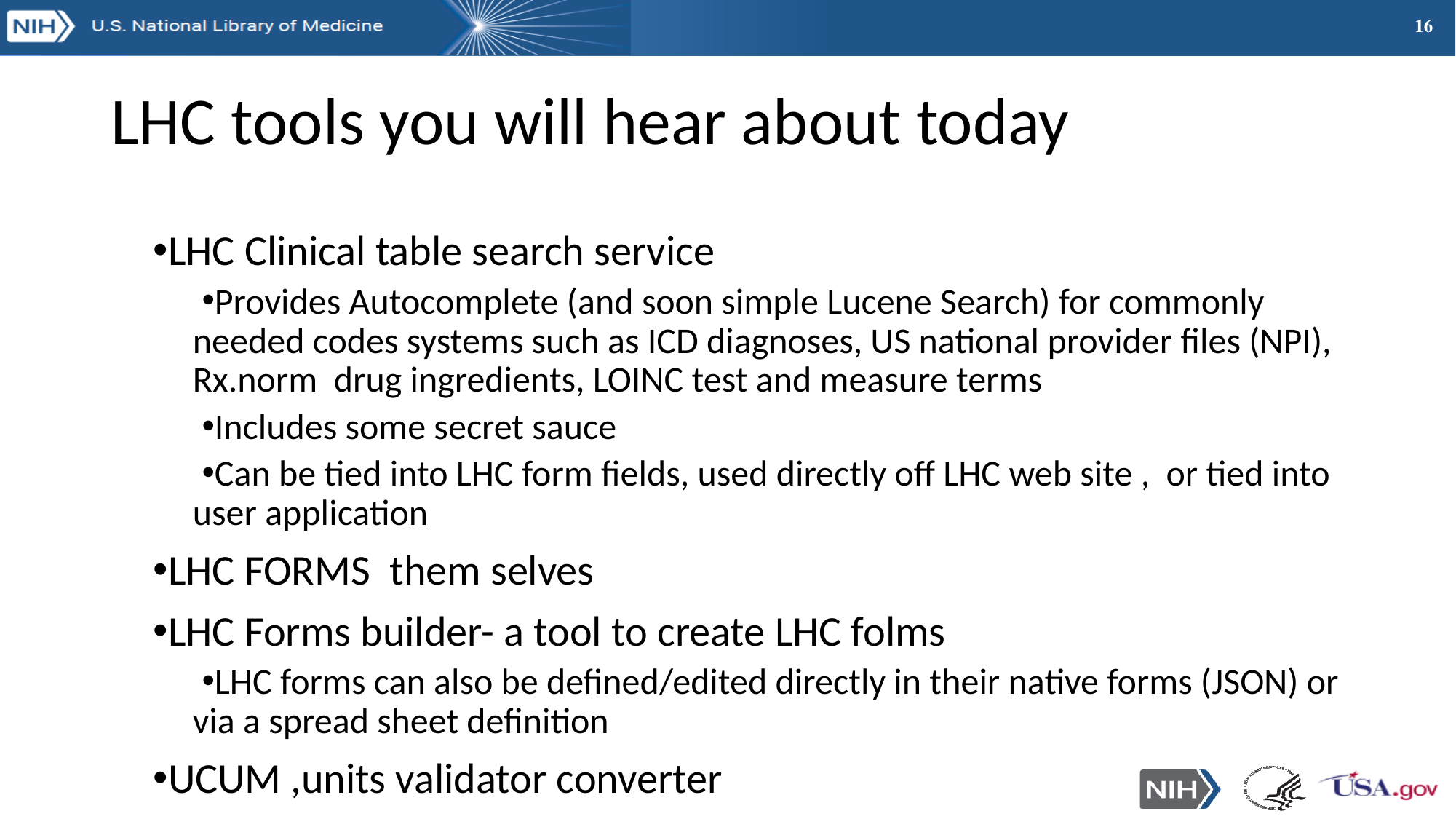

# LHC tools you will hear about today
LHC Clinical table search service
Provides Autocomplete (and soon simple Lucene Search) for commonly needed codes systems such as ICD diagnoses, US national provider files (NPI), Rx.norm  drug ingredients, LOINC test and measure terms
Includes some secret sauce
Can be tied into LHC form fields, used directly off LHC web site ,  or tied into user application
LHC FORMS  them selves
LHC Forms builder- a tool to create LHC folms
LHC forms can also be defined/edited directly in their native forms (JSON) or via a spread sheet definition
UCUM ,units validator converter